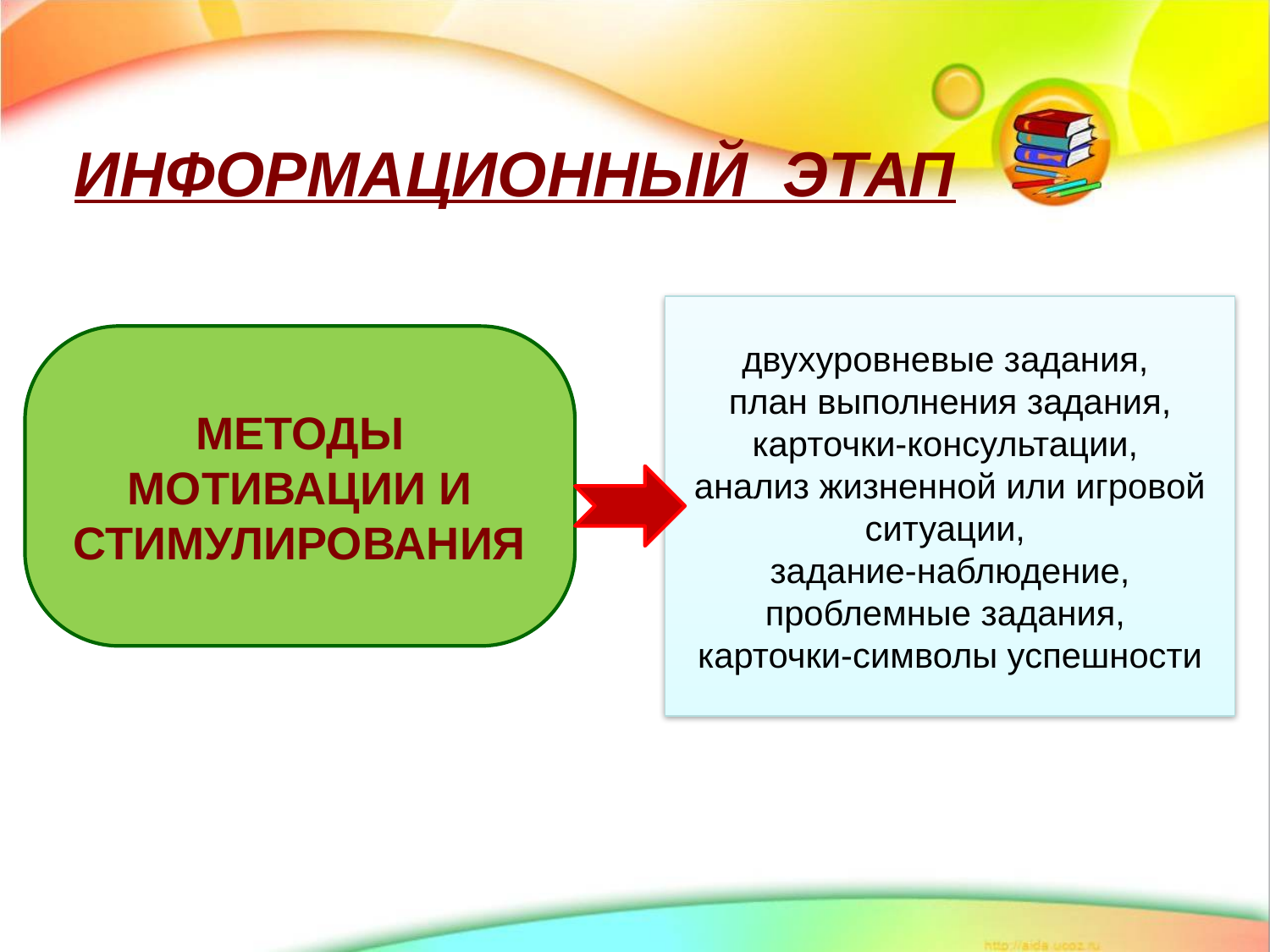

ИНФОРМАЦИОННЫЙ  ЭТАП
двухуровневые задания,
план выполнения задания, карточки-консультации,
анализ жизненной или игровой ситуации,
задание-наблюдение, проблемные задания,
карточки-символы успешности
МЕТОДЫ МОТИВАЦИИ И СТИМУЛИРОВАНИЯ